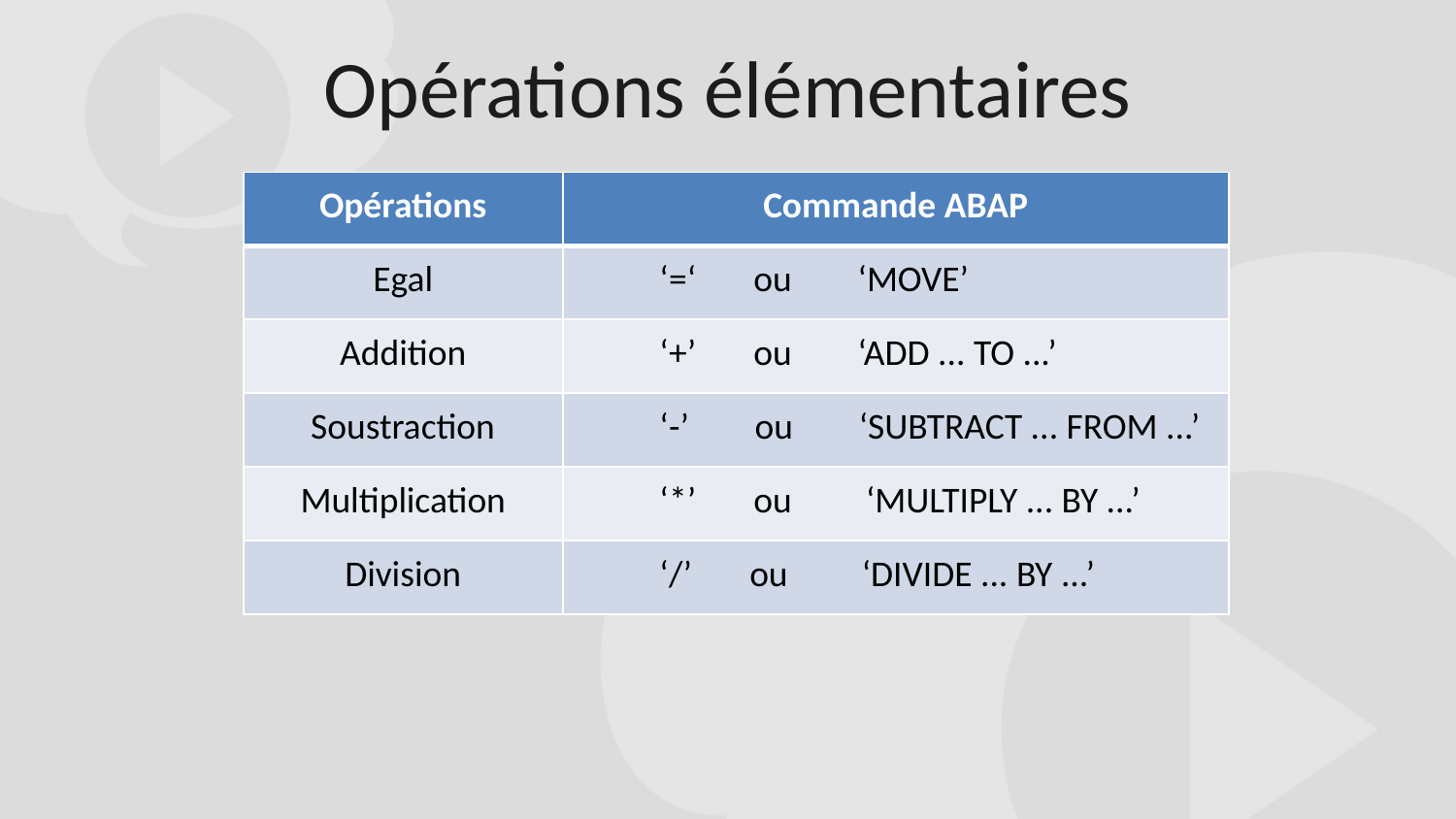

Opérations élémentaires
| Opérations | Commande ABAP |
| --- | --- |
| Egal | ‘=‘ ou ‘MOVE’ |
| Addition | ‘+’ ou ‘ADD ... TO ...’ |
| Soustraction | ‘-’ ou ‘SUBTRACT ... FROM ...’ |
| Multiplication | ‘\*’ ou ‘MULTIPLY ... BY ...’ |
| Division | ‘/’ ou ‘DIVIDE ... BY ...’ |